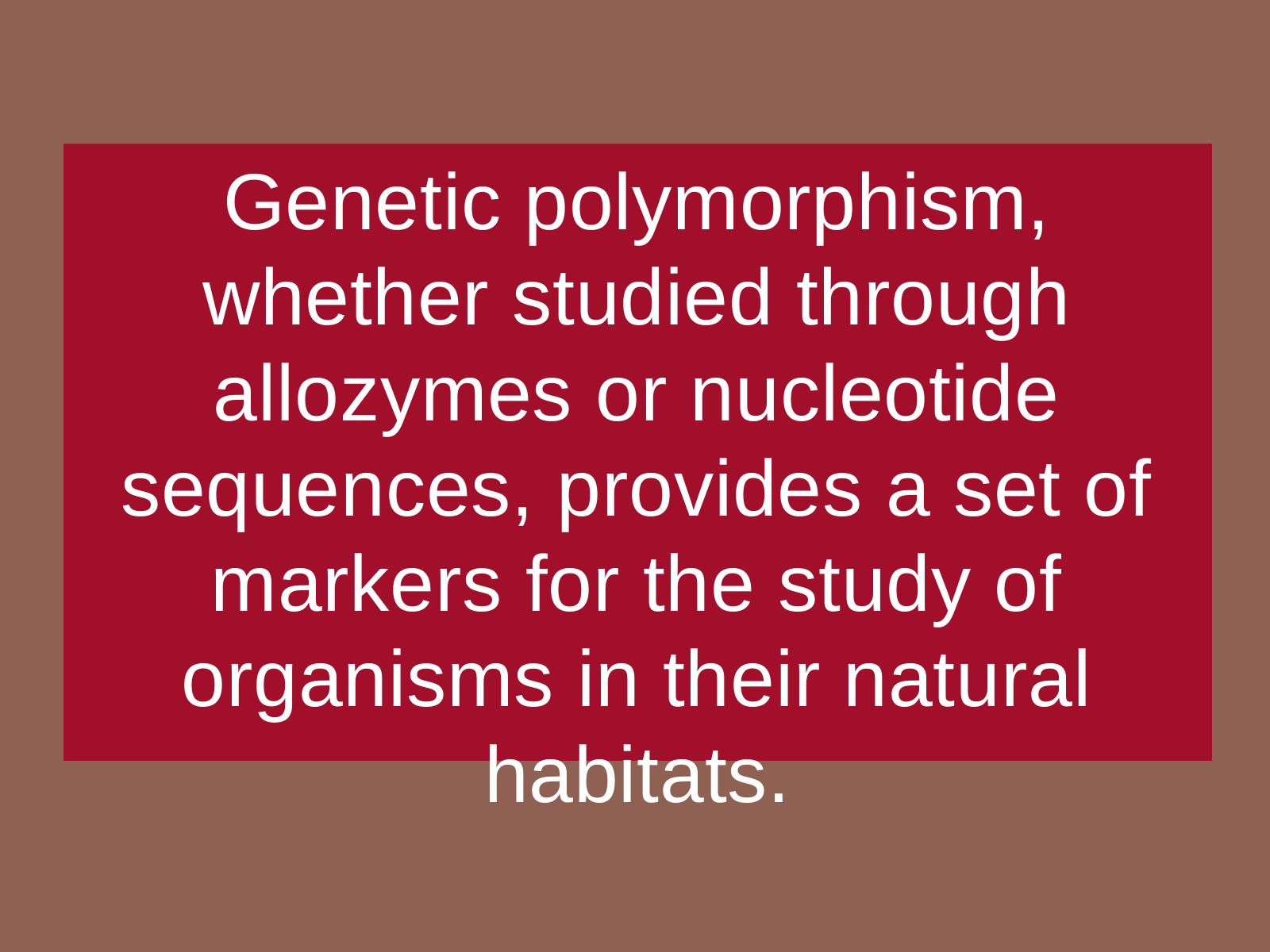

Genetic polymorphism, whether studied through allozymes or nucleotide sequences, provides a set of markers for the study of organisms in their natural habitats.